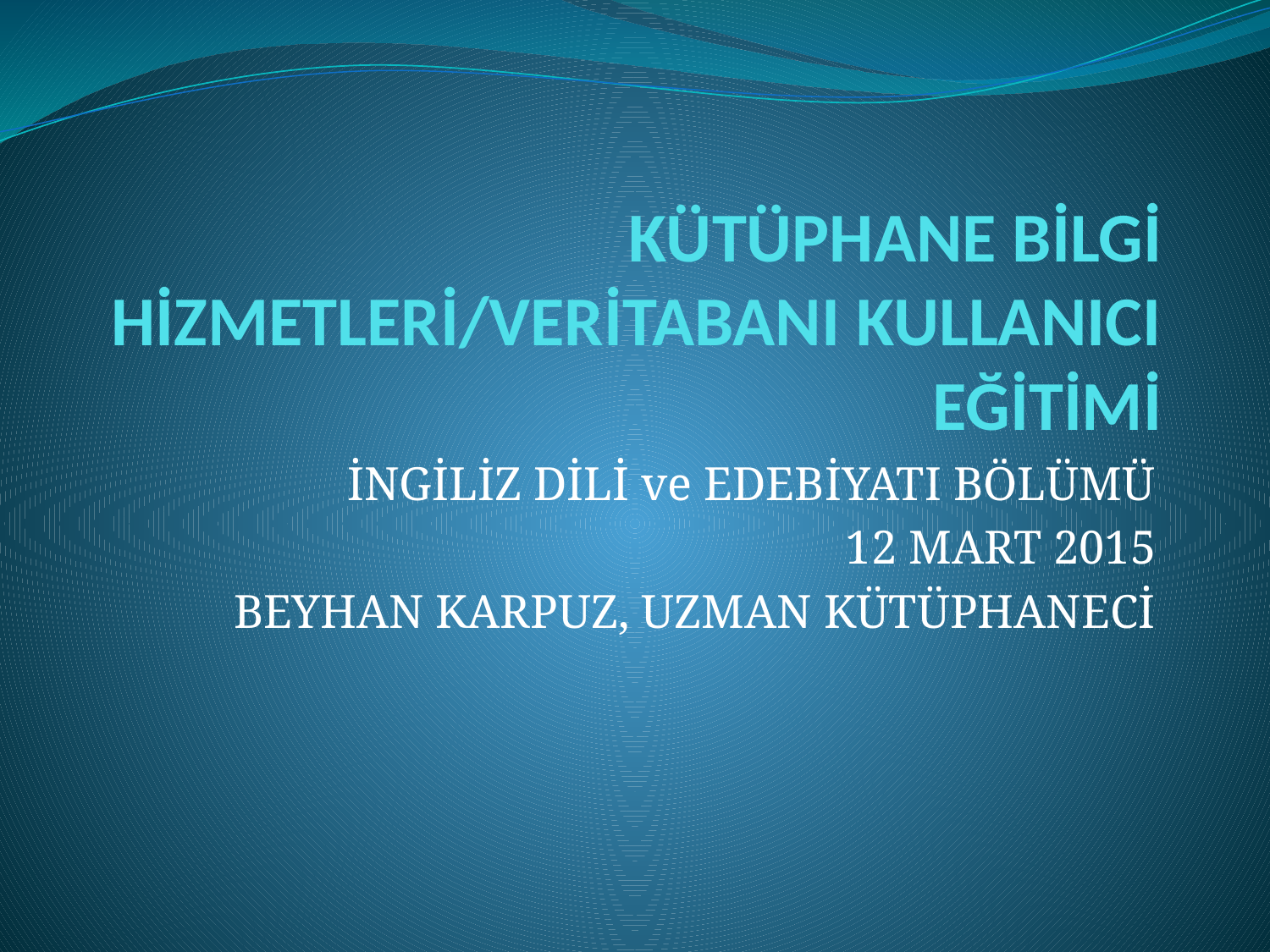

# KÜTÜPHANE BİLGİ HİZMETLERİ/VERİTABANI KULLANICI EĞİTİMİ
İNGİLİZ DİLİ ve EDEBİYATI BÖLÜMÜ
12 MART 2015
BEYHAN KARPUZ, UZMAN KÜTÜPHANECİ